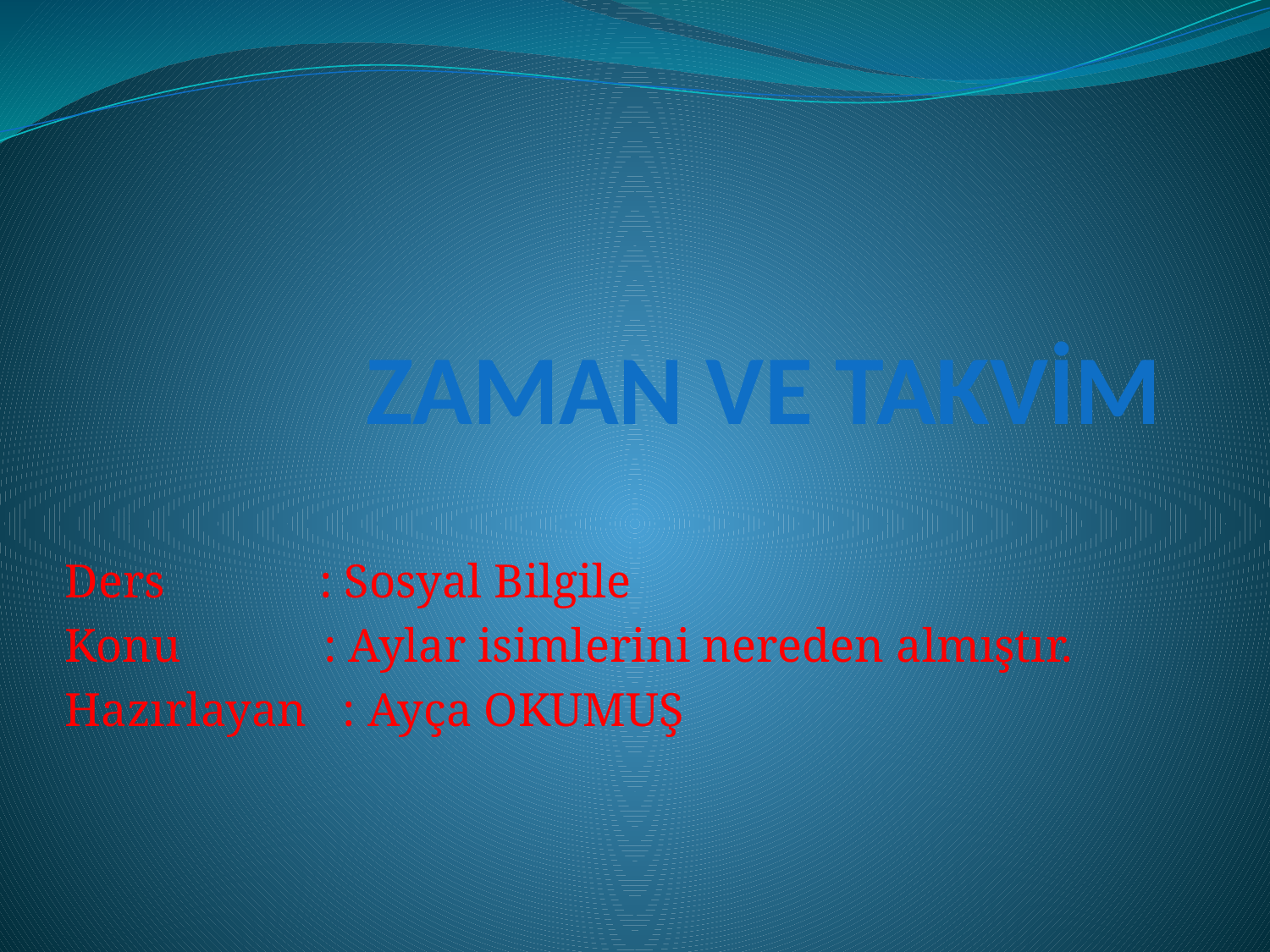

# ZAMAN VE TAKVİM
Ders             : Sosyal Bilgile
Konu            : Aylar isimlerini nereden almıştır.
Hazırlayan   : Ayça OKUMUŞ